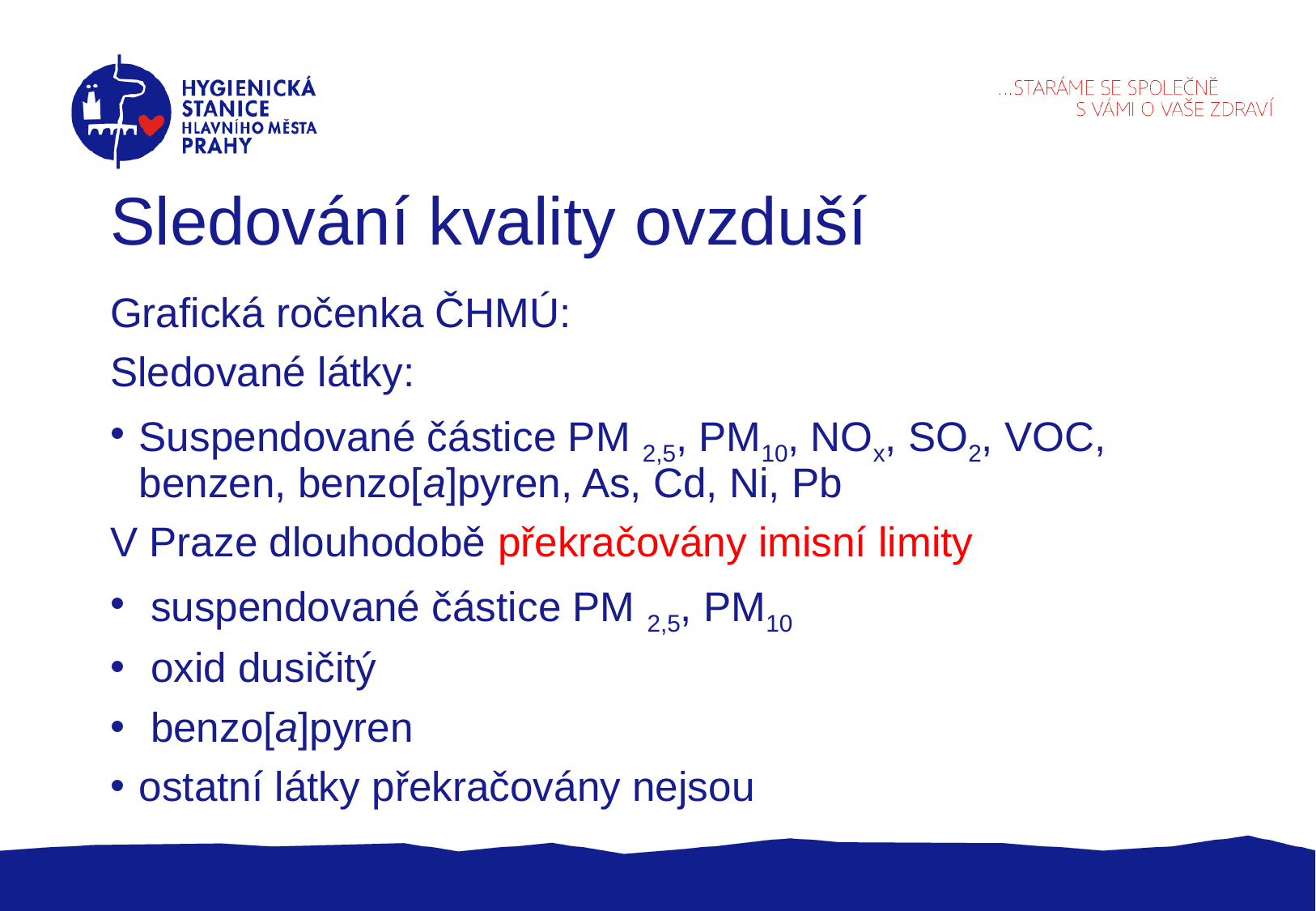

# Sledování kvality ovzduší
Grafická ročenka ČHMÚ:
Sledované látky:
Suspendované částice PM 2,5, PM10, NOx, SO2, VOC, benzen, benzo[a]pyren, As, Cd, Ni, Pb
V Praze dlouhodobě překračovány imisní limity
 suspendované částice PM 2,5, PM10
 oxid dusičitý
 benzo[a]pyren
ostatní látky překračovány nejsou